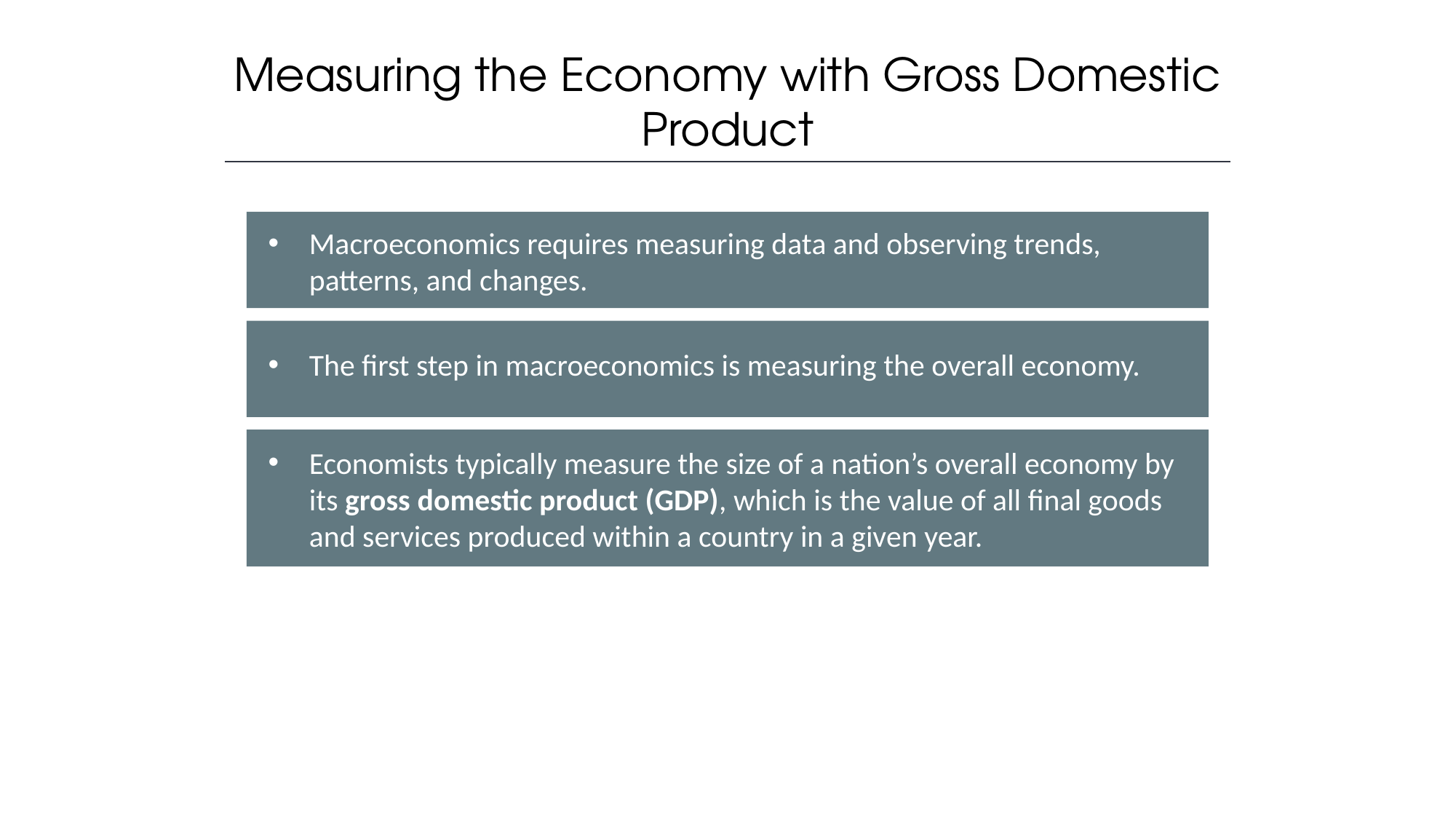

Measuring the Economy with Gross Domestic Product
HAWKES LEARNING

Macroeconomics requires measuring data and observing trends, patterns, and changes.

The first step in macroeconomics is measuring the overall economy.

Economists typically measure the size of a nation’s overall economy by its gross domestic product (GDP), which is the value of all final goods and services produced within a country in a given year.